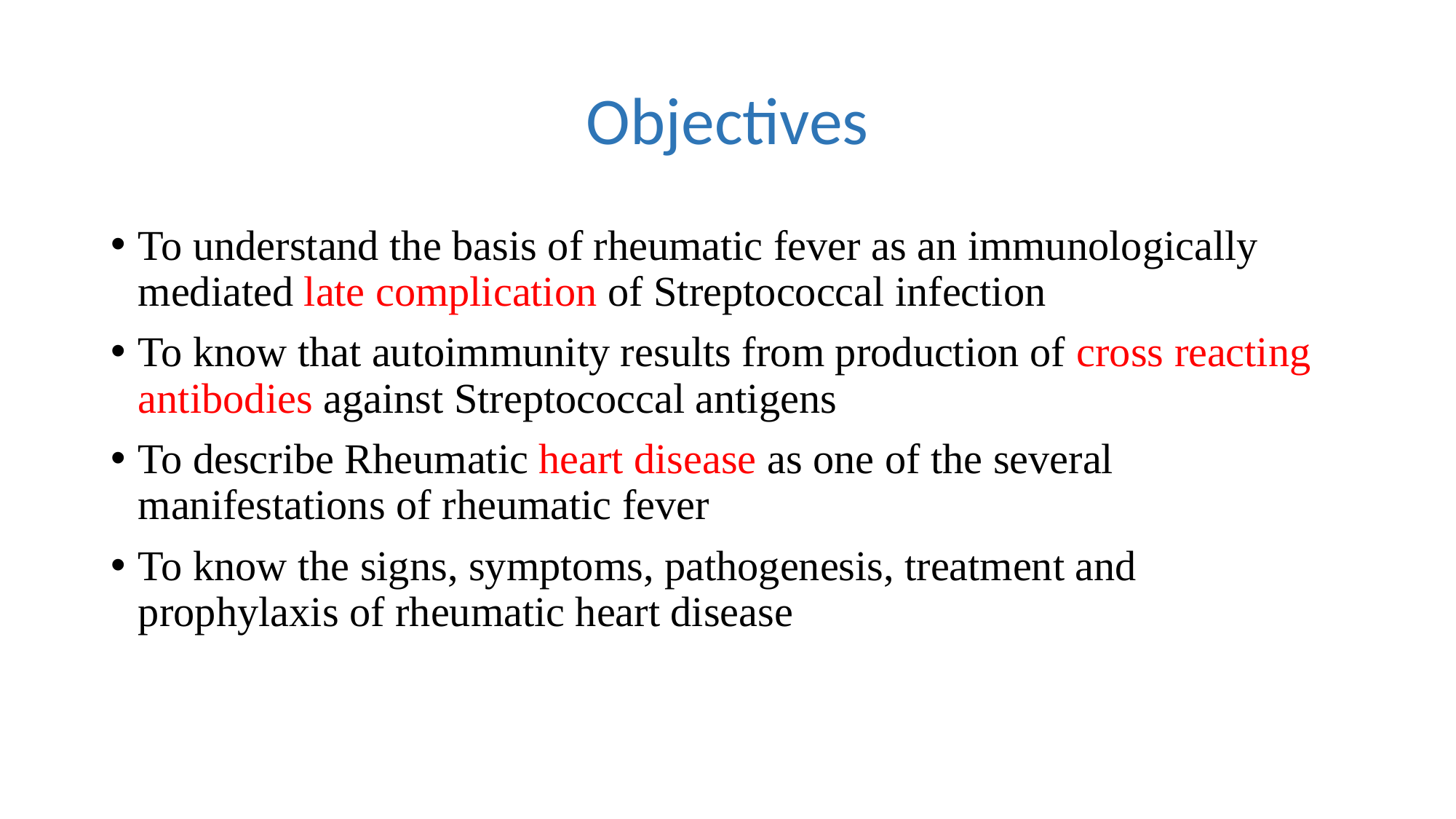

# Objectives
To understand the basis of rheumatic fever as an immunologically mediated late complication of Streptococcal infection
To know that autoimmunity results from production of cross reacting antibodies against Streptococcal antigens
To describe Rheumatic heart disease as one of the several manifestations of rheumatic fever
To know the signs, symptoms, pathogenesis, treatment and prophylaxis of rheumatic heart disease